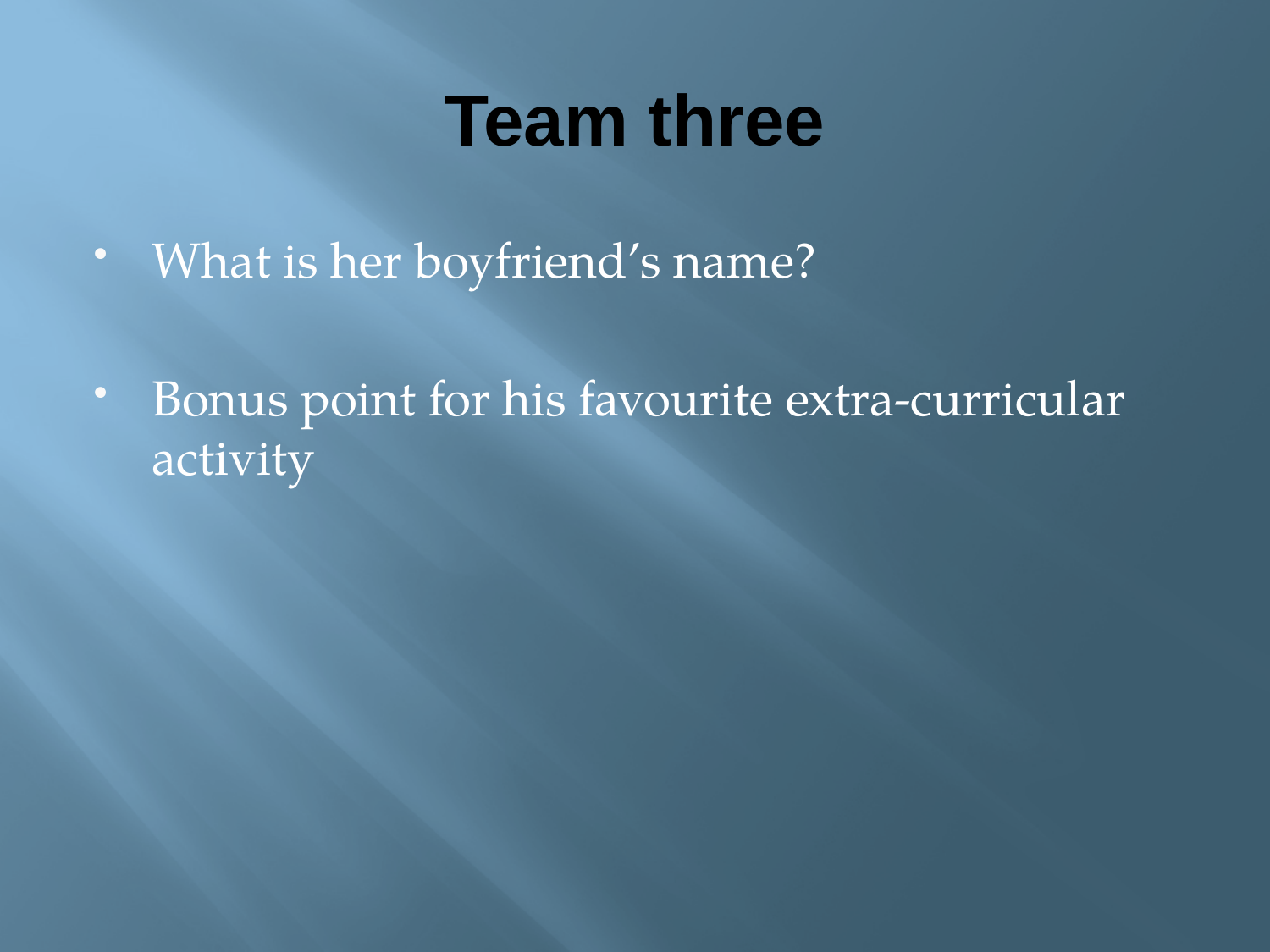

# Team three
What is her boyfriend’s name?

Bonus point for his favourite extra-curricular activity